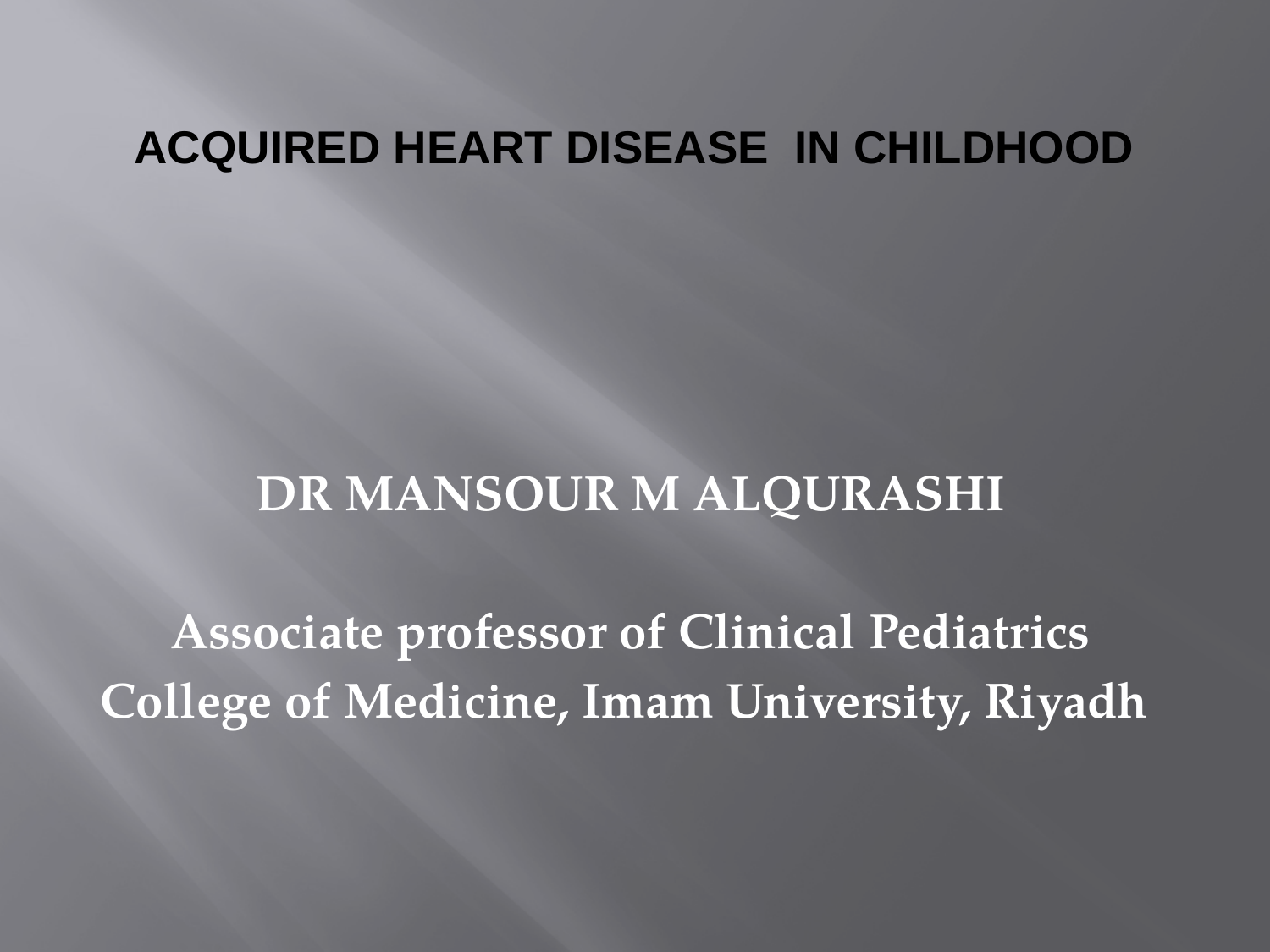

# ACQUIRED HEART DISEASE  IN CHILDHOOD

DR MANSOUR M ALQURASHI

Associate professor of Clinical Pediatrics
 College of Medicine, Imam University, Riyadh